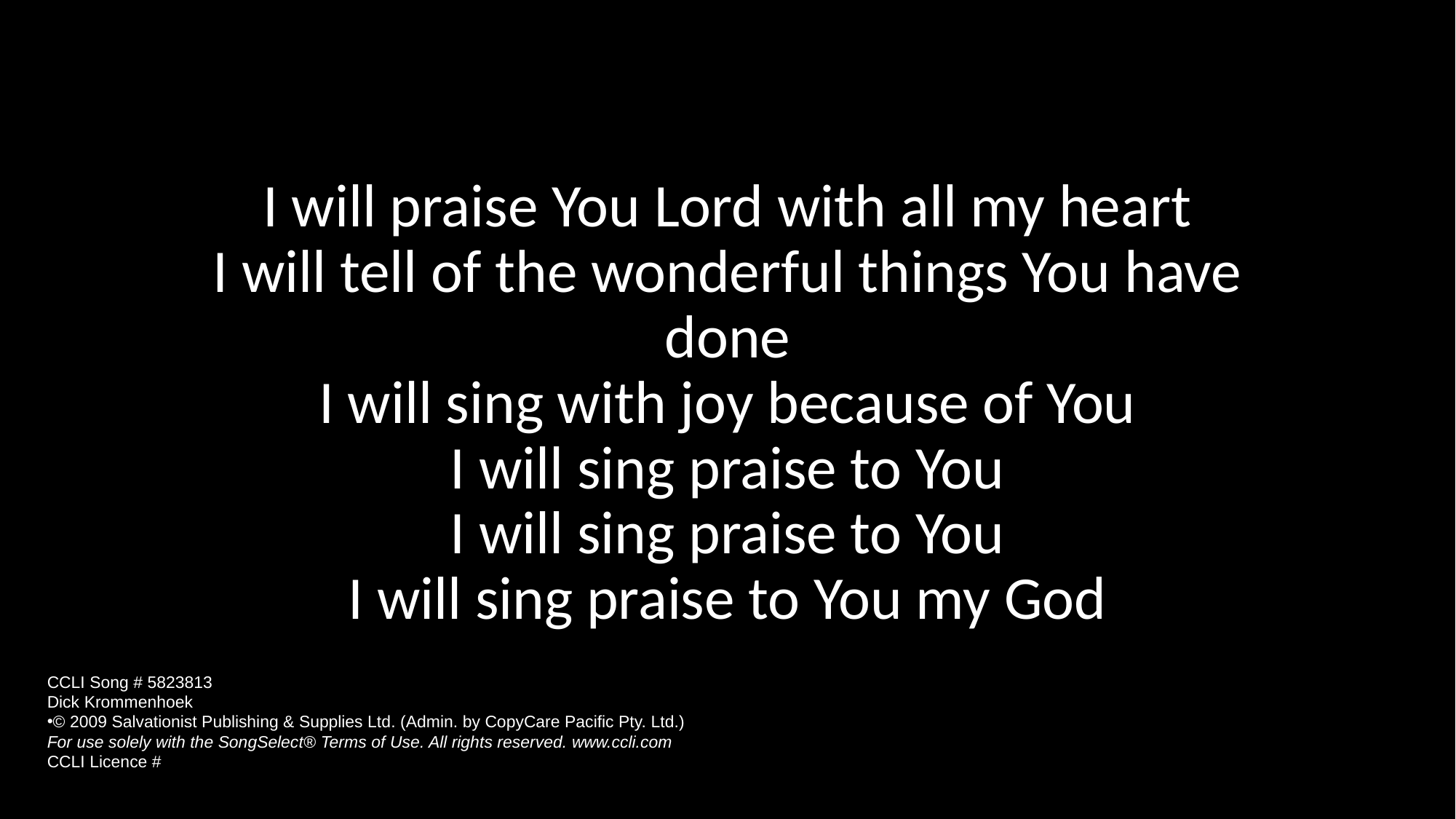

I will praise You Lord with all my heart
I will tell of the wonderful things You have done
I will sing with joy because of You
I will sing praise to You
I will sing praise to You
I will sing praise to You my God
CCLI Song # 5823813
Dick Krommenhoek
© 2009 Salvationist Publishing & Supplies Ltd. (Admin. by CopyCare Pacific Pty. Ltd.)
For use solely with the SongSelect® Terms of Use. All rights reserved. www.ccli.com
CCLI Licence #